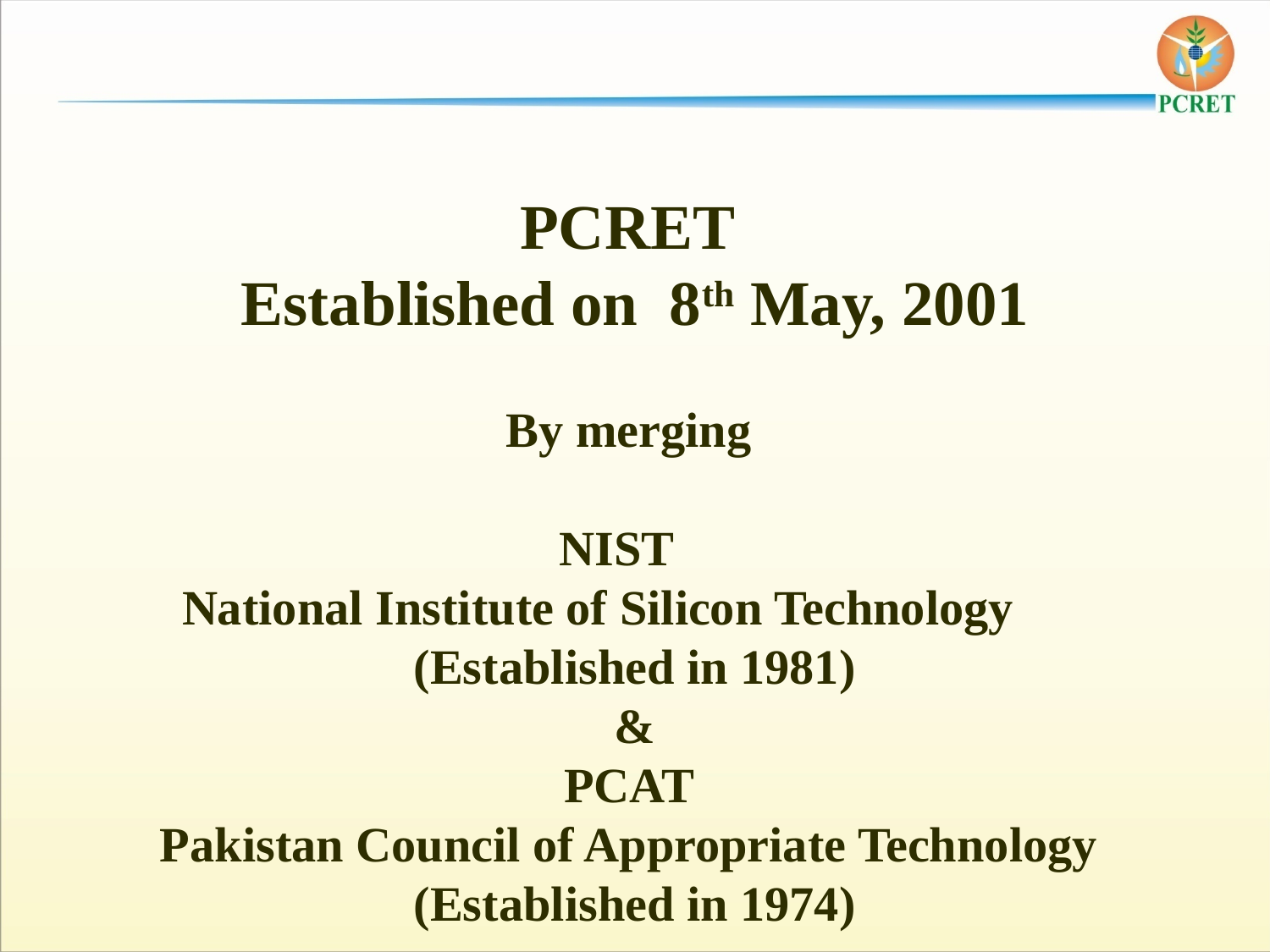

PCRET
Established on  8th May, 2001

By merging

NIST
National Institute of Silicon Technology
(Established in 1981)
&
PCAT
Pakistan Council of Appropriate Technology  (Established in 1974)